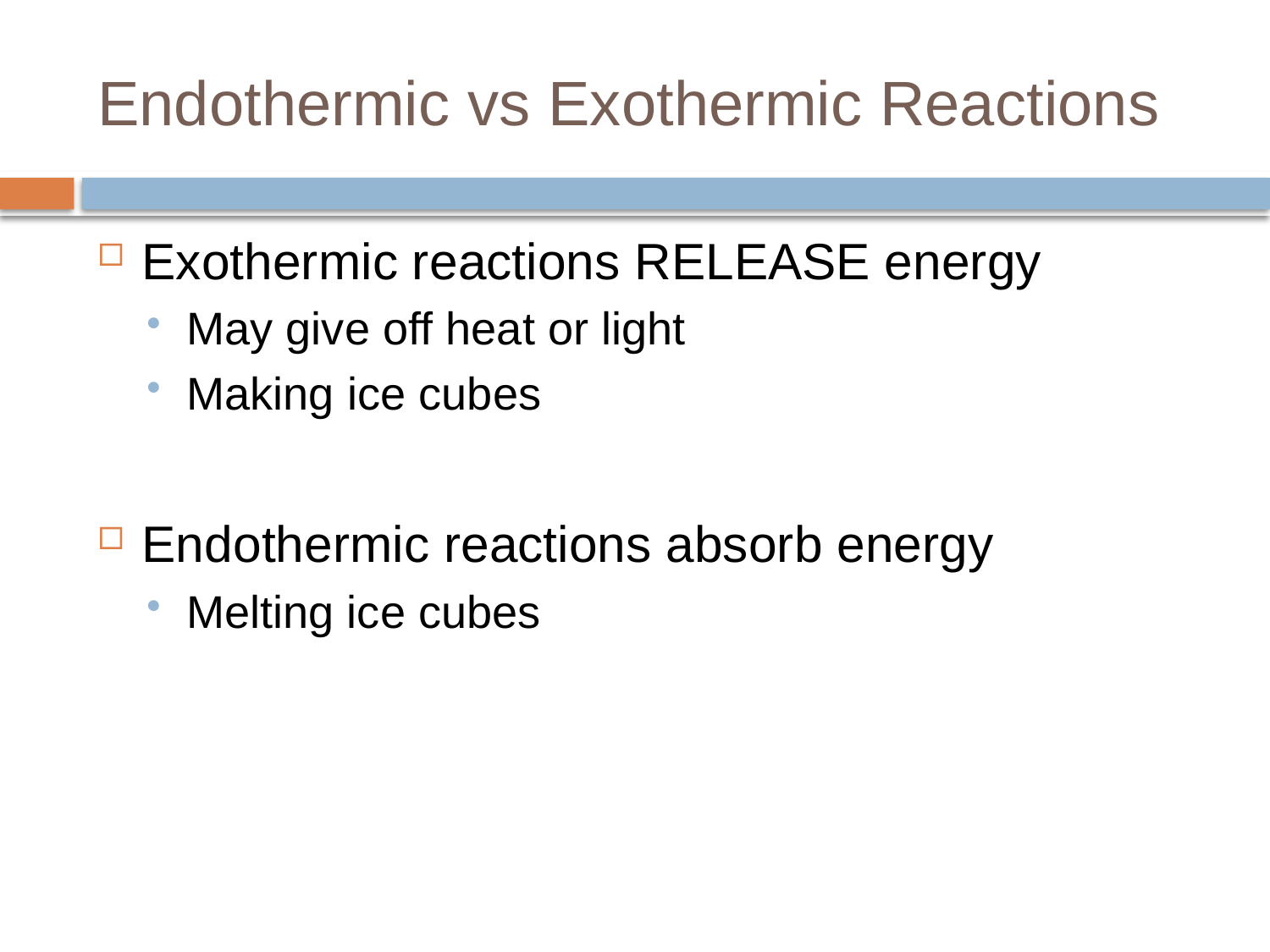

# Endothermic vs Exothermic Reactions
Exothermic reactions RELEASE energy
May give off heat or light
Making ice cubes

Endothermic reactions absorb energy
Melting ice cubes